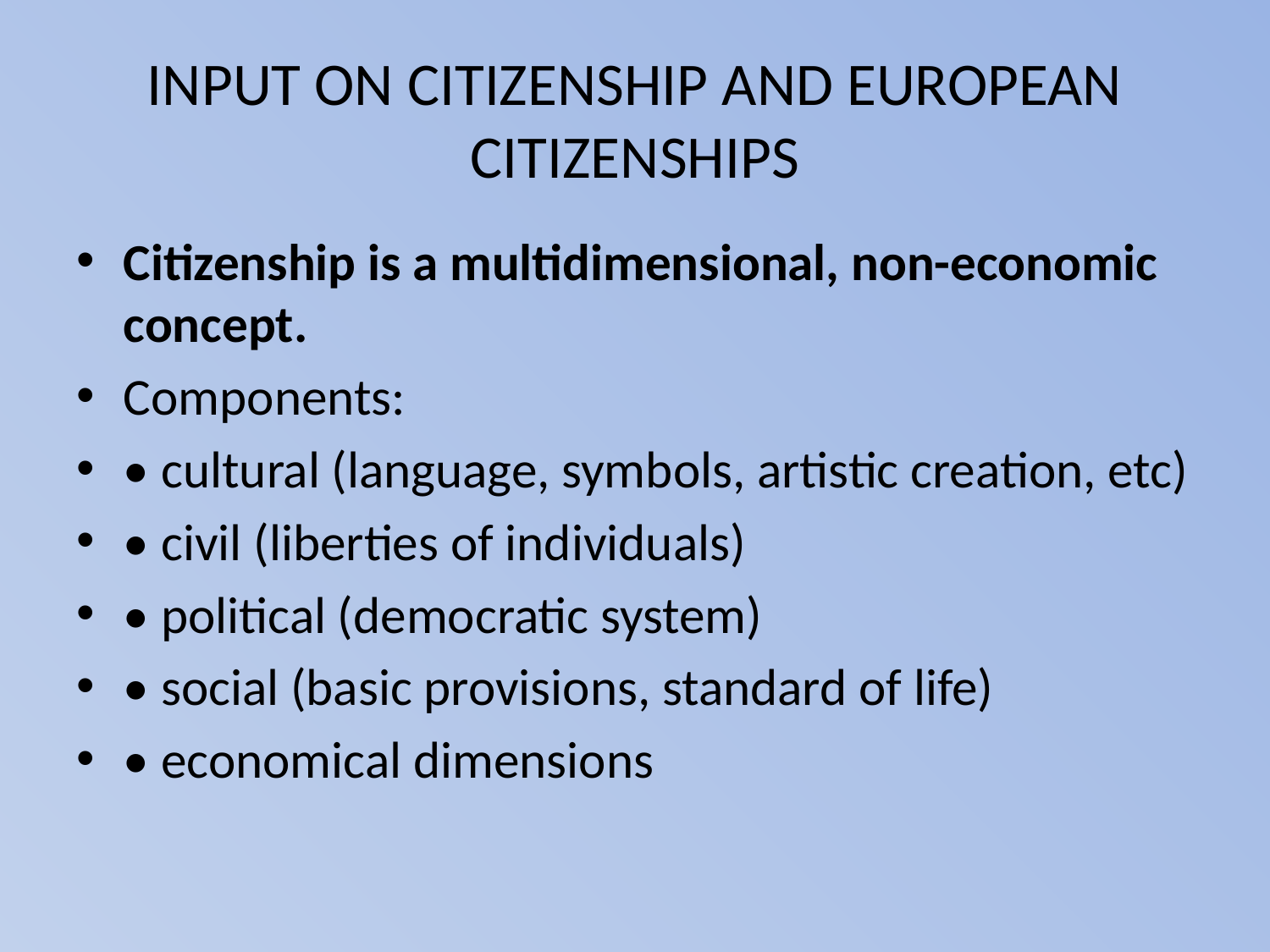

# INPUT ON CITIZENSHIP AND EUROPEAN CITIZENSHIPS
Citizenship is a multidimensional, non-economic concept.
Components:
• cultural (language, symbols, artistic creation, etc)
• civil (liberties of individuals)
• political (democratic system)
• social (basic provisions, standard of life)
• economical dimensions